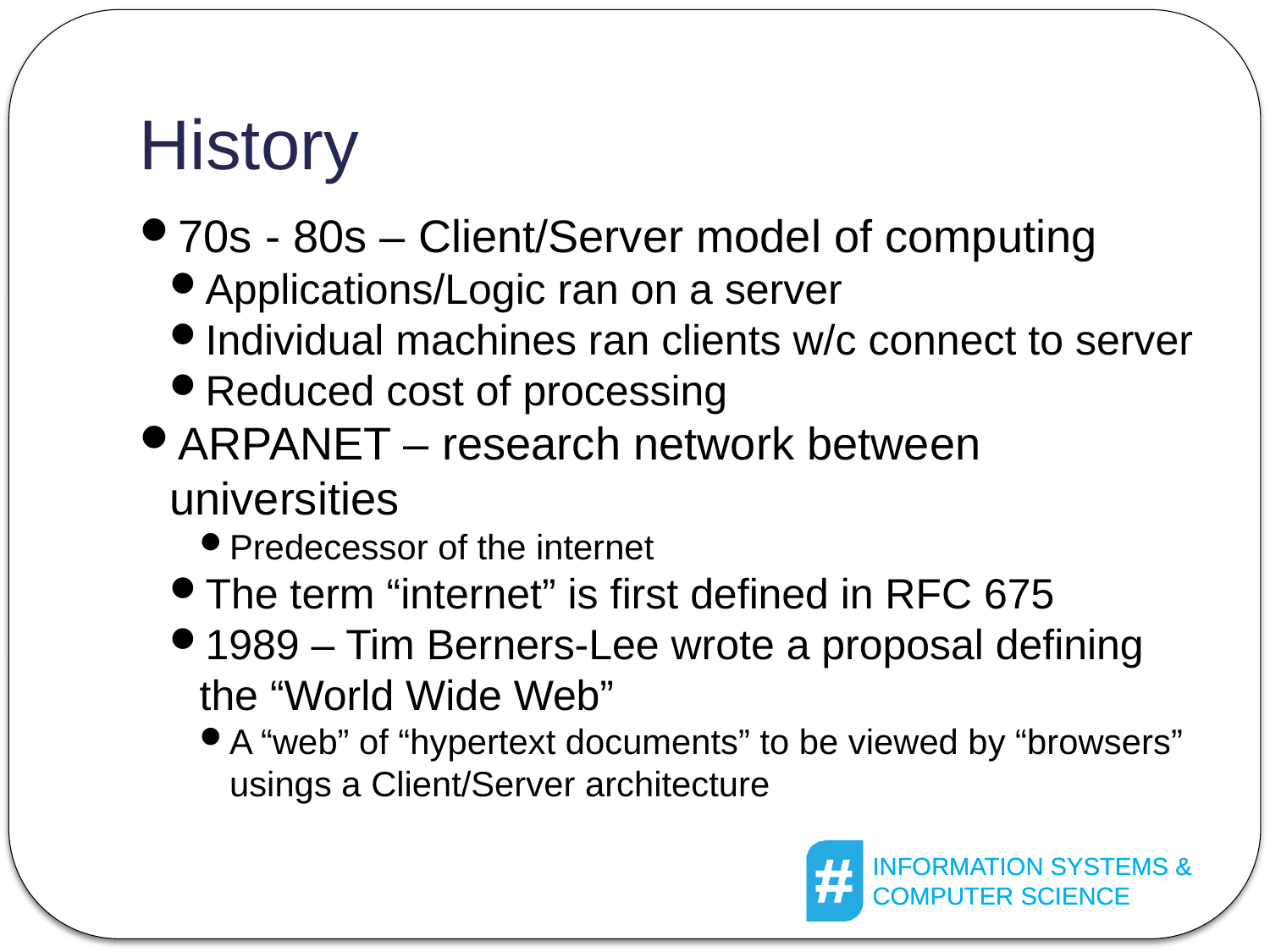

History
70s - 80s – Client/Server model of computing
Applications/Logic ran on a server
Individual machines ran clients w/c connect to server
Reduced cost of processing
ARPANET – research network between universities
Predecessor of the internet
The term “internet” is first defined in RFC 675
1989 – Tim Berners-Lee wrote a proposal defining the “World Wide Web”
A “web” of “hypertext documents” to be viewed by “browsers” usings a Client/Server architecture